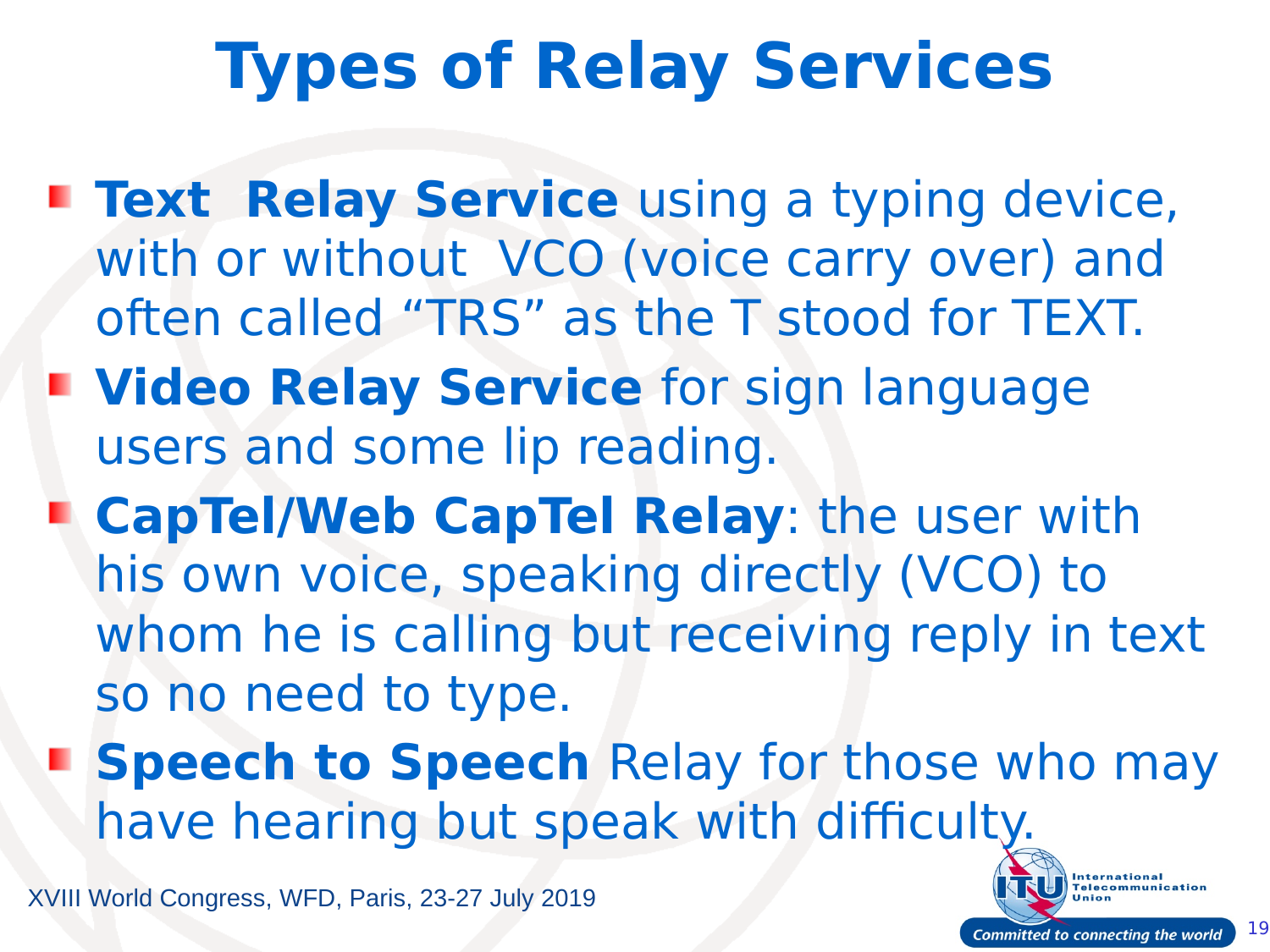

# Types of Relay Services
Text  Relay Service using a typing device, with or without  VCO (voice carry over) and  often called “TRS” as the T stood for TEXT.
Video Relay Service for sign language users and some lip reading.
CapTel/Web CapTel Relay: the user with his own voice, speaking directly (VCO) to whom he is calling but receiving reply in text so no need to type.
Speech to Speech Relay for those who may have hearing but speak with difficulty.

XVIII World Congress, WFD, Paris, 23-27 July 2019
19